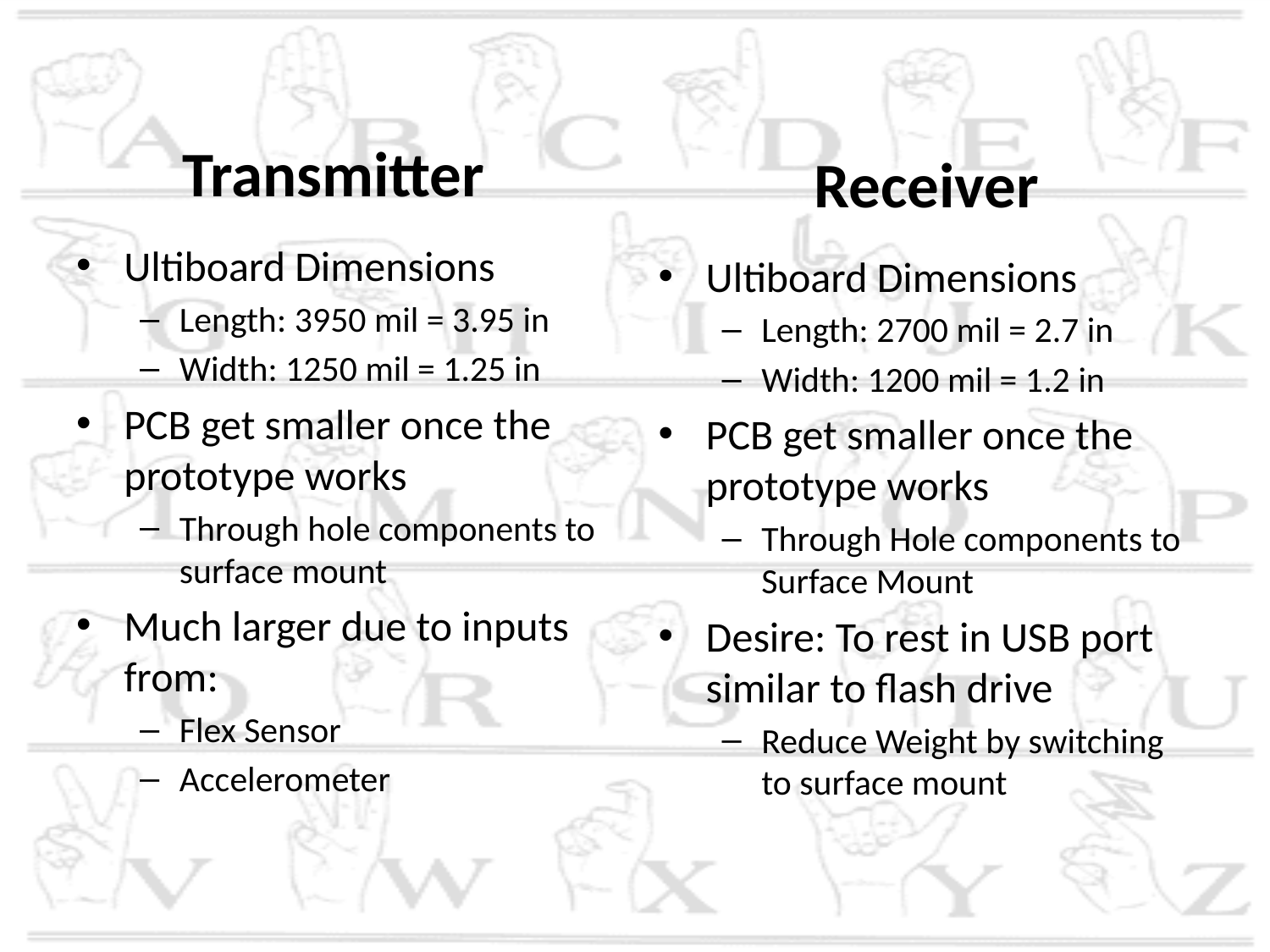

Transmitter
Receiver
Ultiboard Dimensions
Length: 3950 mil = 3.95 in
Width: 1250 mil = 1.25 in
PCB get smaller once the prototype works
Through hole components to surface mount
Much larger due to inputs from:
Flex Sensor
Accelerometer
Ultiboard Dimensions
Length: 2700 mil = 2.7 in
Width: 1200 mil = 1.2 in
PCB get smaller once the prototype works
Through Hole components to Surface Mount
Desire: To rest in USB port similar to flash drive
Reduce Weight by switching to surface mount